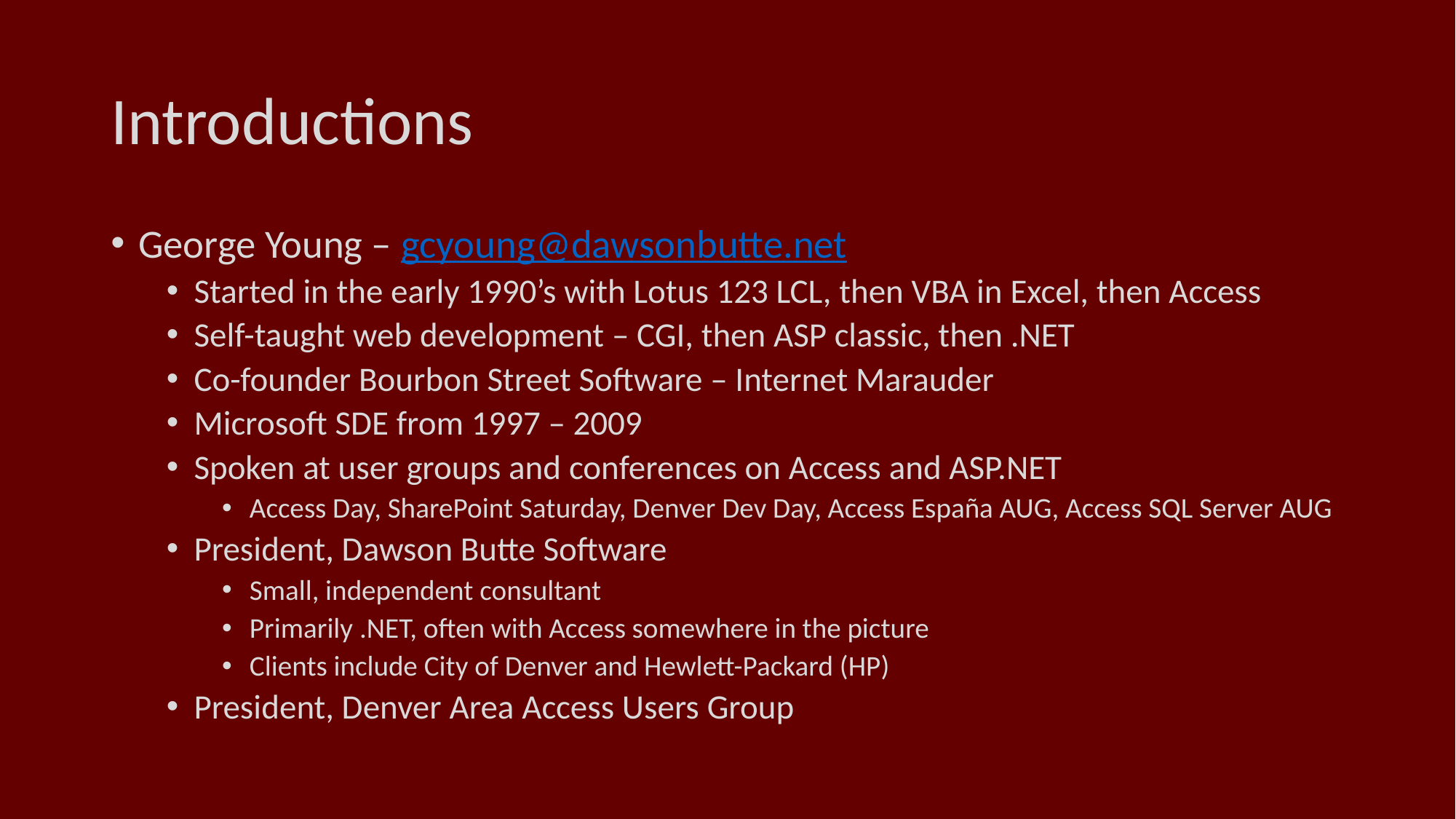

# Introductions
George Young – gcyoung@dawsonbutte.net
Started in the early 1990’s with Lotus 123 LCL, then VBA in Excel, then Access
Self-taught web development – CGI, then ASP classic, then .NET
Co-founder Bourbon Street Software – Internet Marauder
Microsoft SDE from 1997 – 2009
Spoken at user groups and conferences on Access and ASP.NET
Access Day, SharePoint Saturday, Denver Dev Day, Access España AUG, Access SQL Server AUG
President, Dawson Butte Software
Small, independent consultant
Primarily .NET, often with Access somewhere in the picture
Clients include City of Denver and Hewlett-Packard (HP)
President, Denver Area Access Users Group